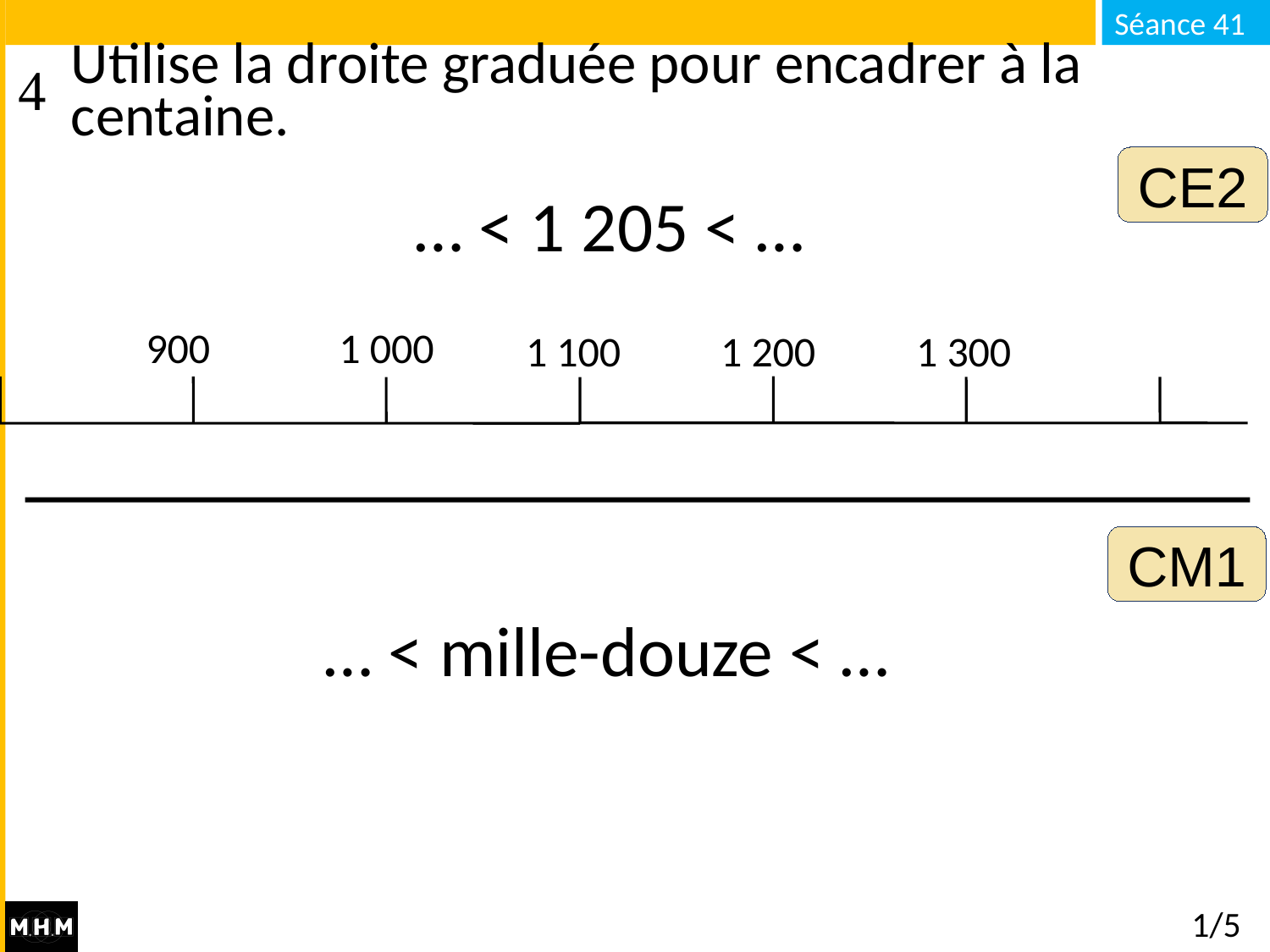

# Utilise la droite graduée pour encadrer à la centaine.
CE2
… < 1 205 < …
900
1 000
1 100
1 200
1 300

CM1
… < mille-douze < …
1/5